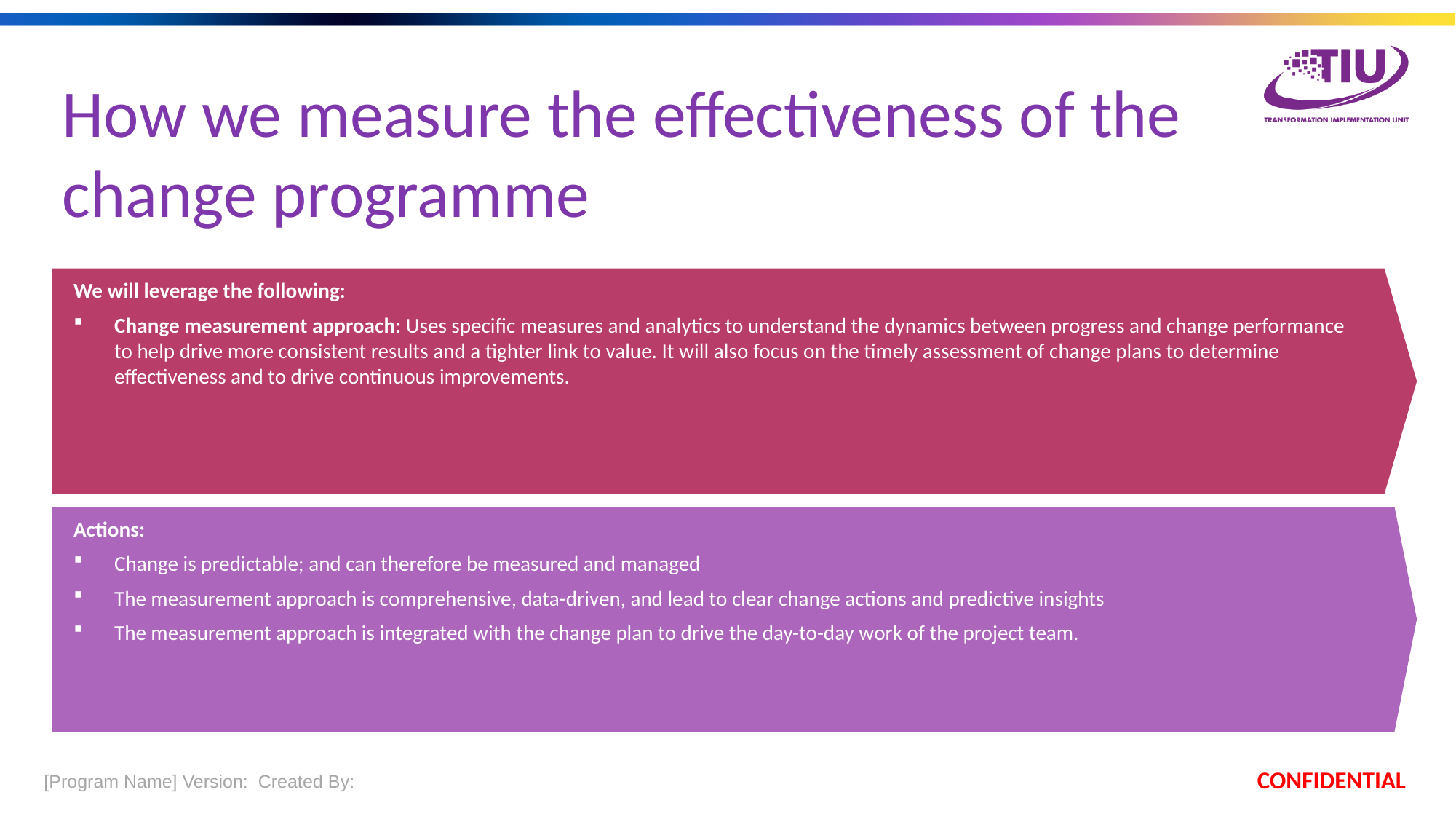

How we measure the effectiveness of the change programme
We will leverage the following:
Change measurement approach: Uses specific measures and analytics to understand the dynamics between progress and change performance to help drive more consistent results and a tighter link to value. It will also focus on the timely assessment of change plans to determine effectiveness and to drive continuous improvements.
Actions:
Change is predictable; and can therefore be measured and managed
The measurement approach is comprehensive, data-driven, and lead to clear change actions and predictive insights
The measurement approach is integrated with the change plan to drive the day-to-day work of the project team.

 [Program Name] Version:  Created By:
CONFIDENTIAL